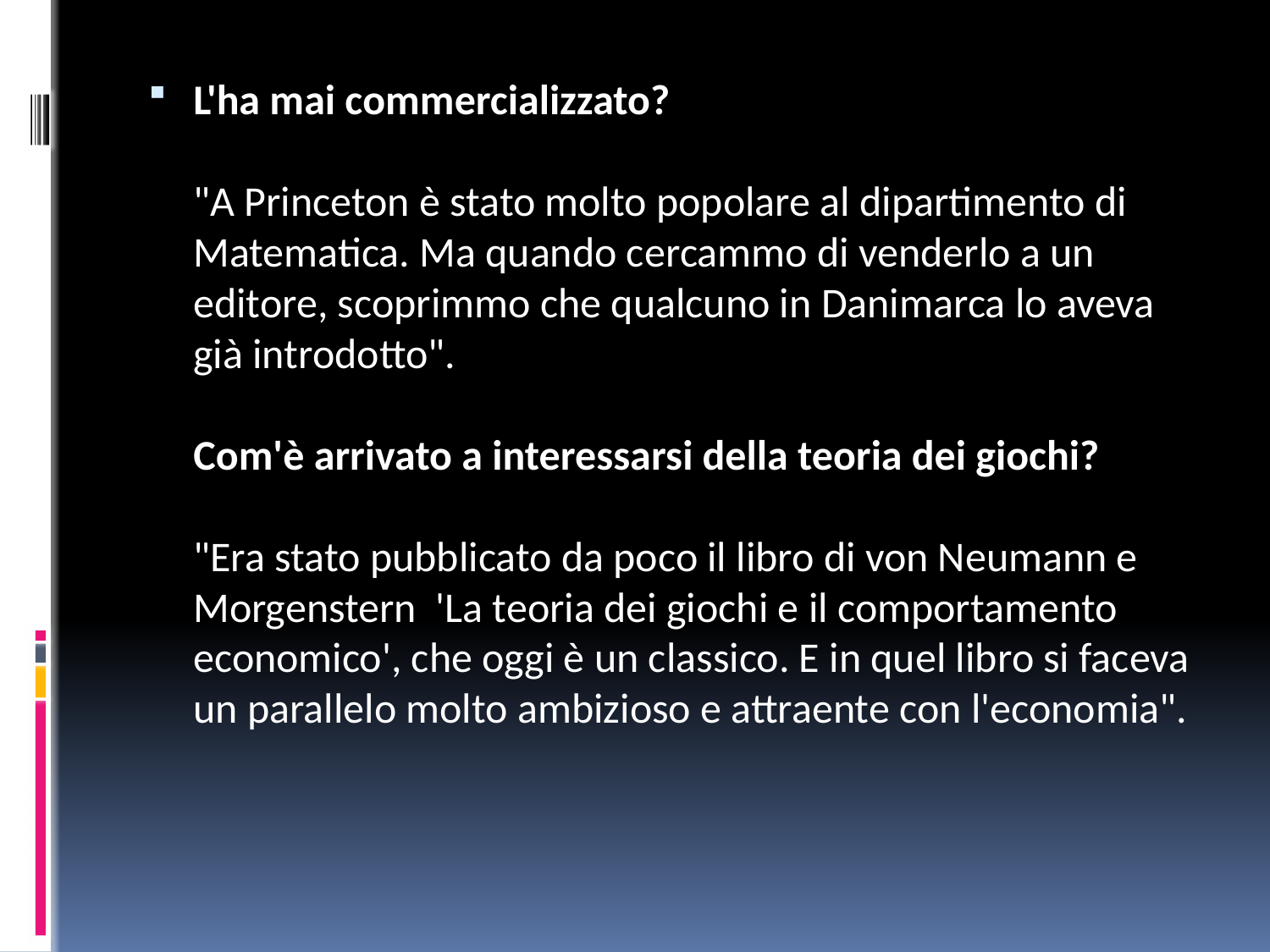

L'ha mai commercializzato?
"A Princeton è stato molto popolare al dipartimento di Matematica. Ma quando cercammo di venderlo a un editore, scoprimmo che qualcuno in Danimarca lo aveva già introdotto".
Com'è arrivato a interessarsi della teoria dei giochi?
"Era stato pubblicato da poco il libro di von Neumann e Morgenstern  'La teoria dei giochi e il comportamento economico', che oggi è un classico. E in quel libro si faceva un parallelo molto ambizioso e attraente con l'economia".